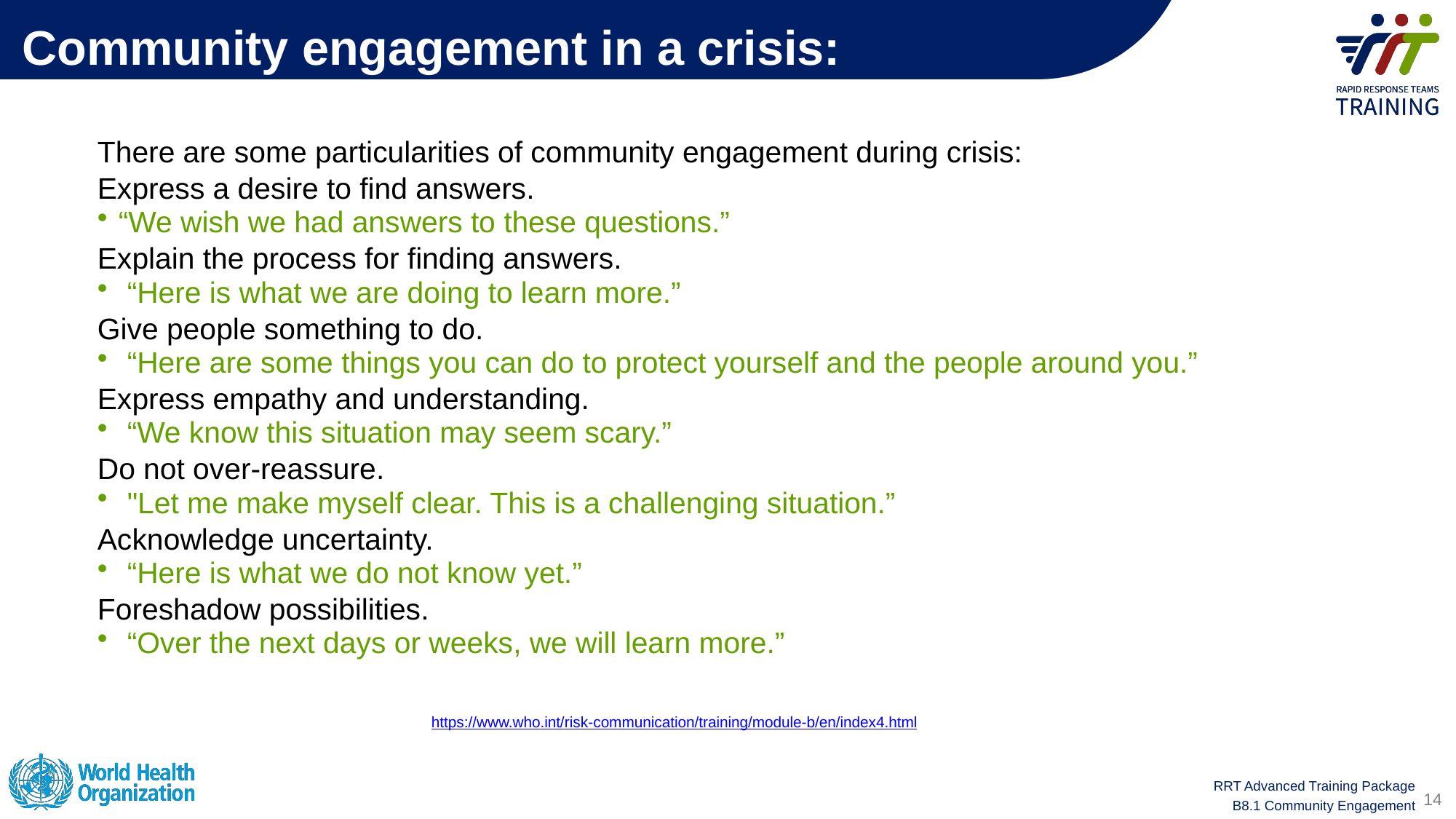

Community engagement in a crisis:
There are some particularities of community engagement during crisis:
Express a desire to find answers.
“We wish we had answers to these questions.”
Explain the process for finding answers.
“Here is what we are doing to learn more.”
Give people something to do.
“Here are some things you can do to protect yourself and the people around you.”
Express empathy and understanding.
“We know this situation may seem scary.”
Do not over-reassure.
"Let me make myself clear. This is a challenging situation.”
Acknowledge uncertainty.
“Here is what we do not know yet.”
Foreshadow possibilities.
“Over the next days or weeks, we will learn more.”
https://www.who.int/risk-communication/training/module-b/en/index4.html